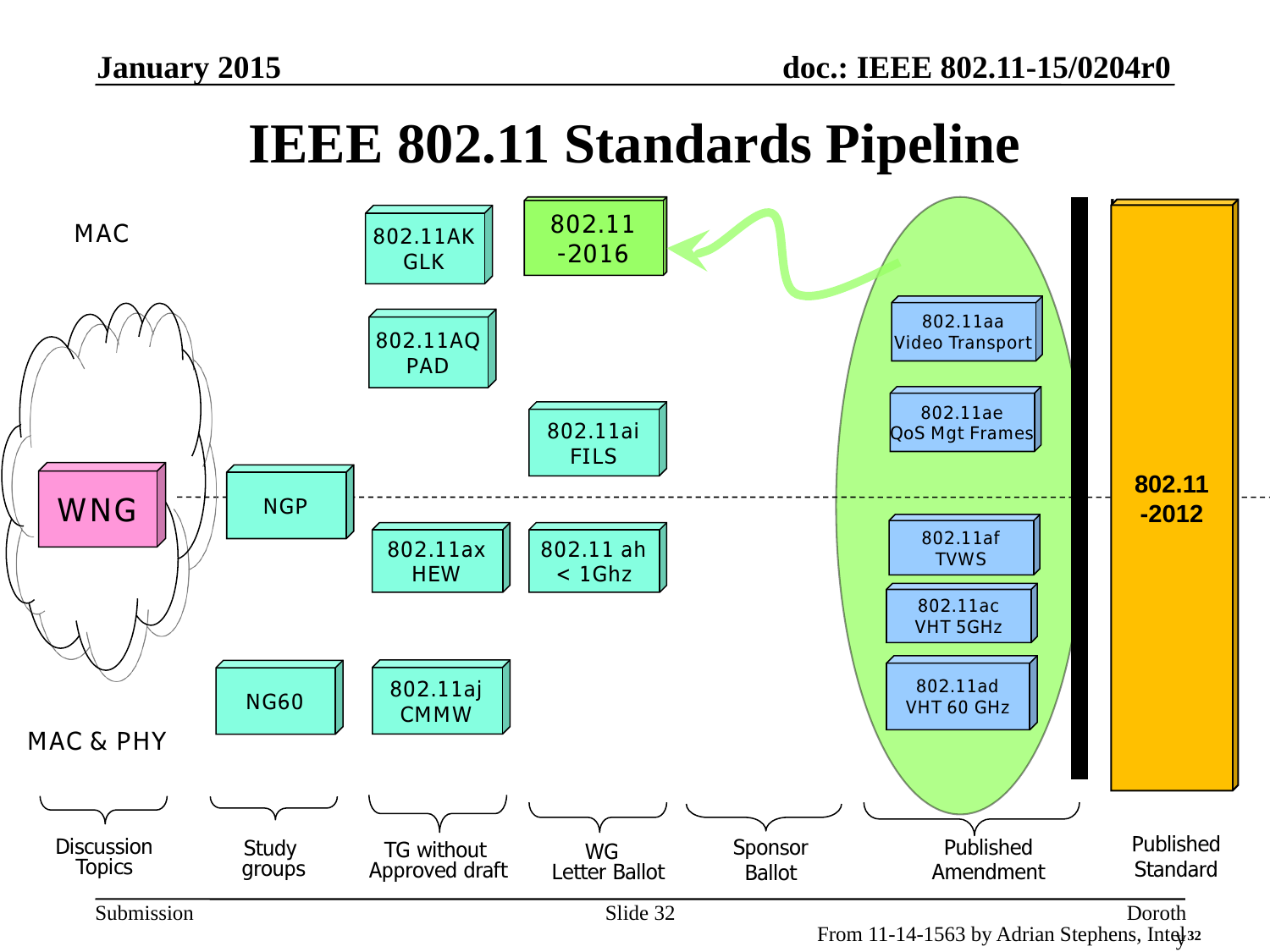

January 2015
# IEEE 802.11 Standards Pipeline
802.11
-2016

802.11
-2012
802.11AK
GLK
MAC

802.11aa
Video Transport

802.11AQ
PAD
802.11ae
QoS Mgt Frames
802.11ai
FILS
WNG
NGP

802.11af
TVWS
802.11ax
HEW
802.11 ah
< 1Ghz
802.11ac
VHT 5GHz
802.11ad
VHT 60 GHz

802.11aj
CMMW

NG60

MAC & PHY

Published
Standard
Published
Amendment
Sponsor
Ballot
Discussion Topics
Study
groups
TG without
Approved draft
WG
Letter Ballot
Slide 32
Dorothy Stanley, Aruba Networks
From 11-14-1563 by Adrian Stephens, Intel
32